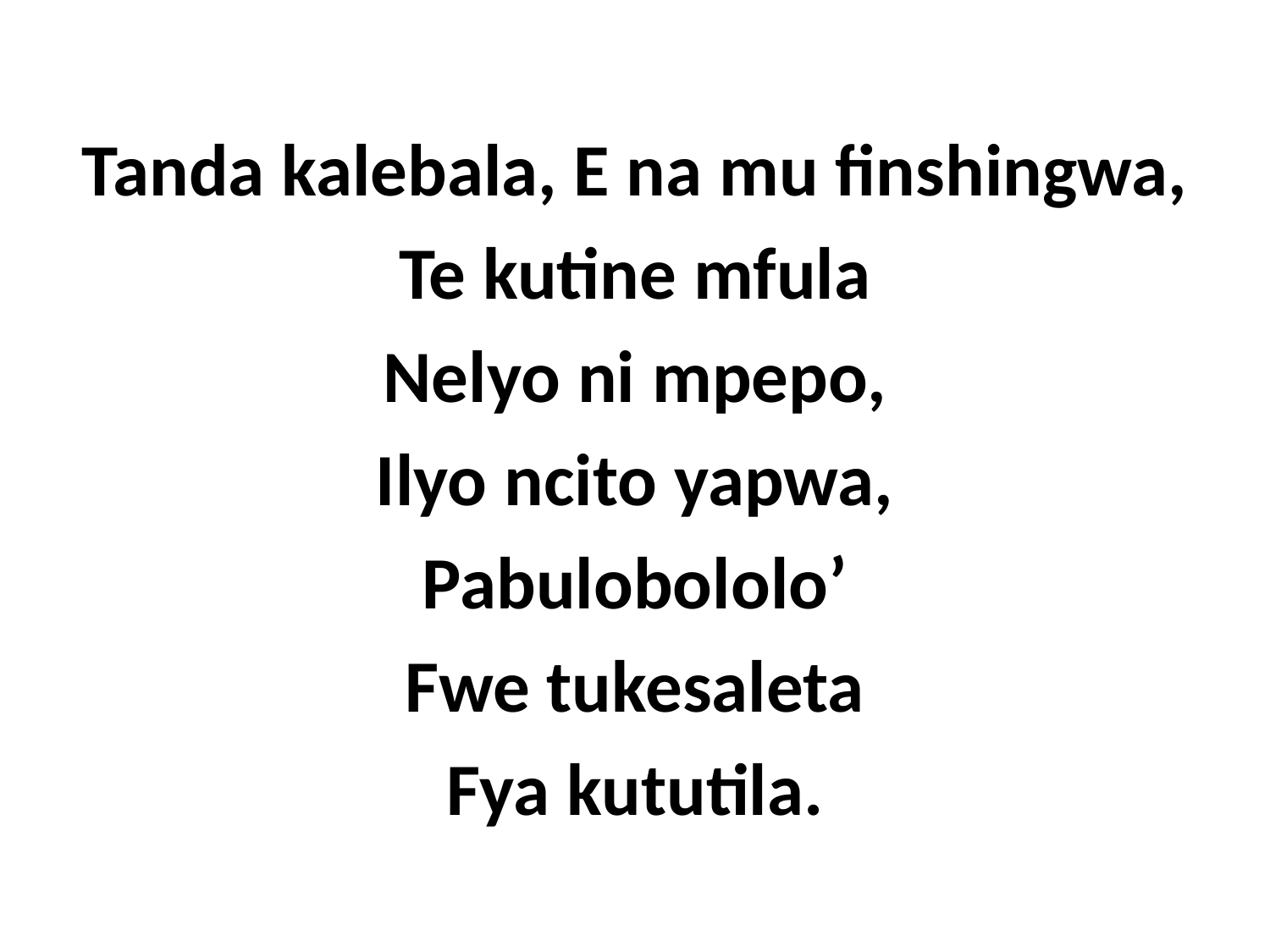

Tanda kalebala, E na mu finshingwa,
Te kutine mfula
Nelyo ni mpepo,
Ilyo ncito yapwa,
Pabulobololo’
Fwe tukesaleta
Fya kututila.